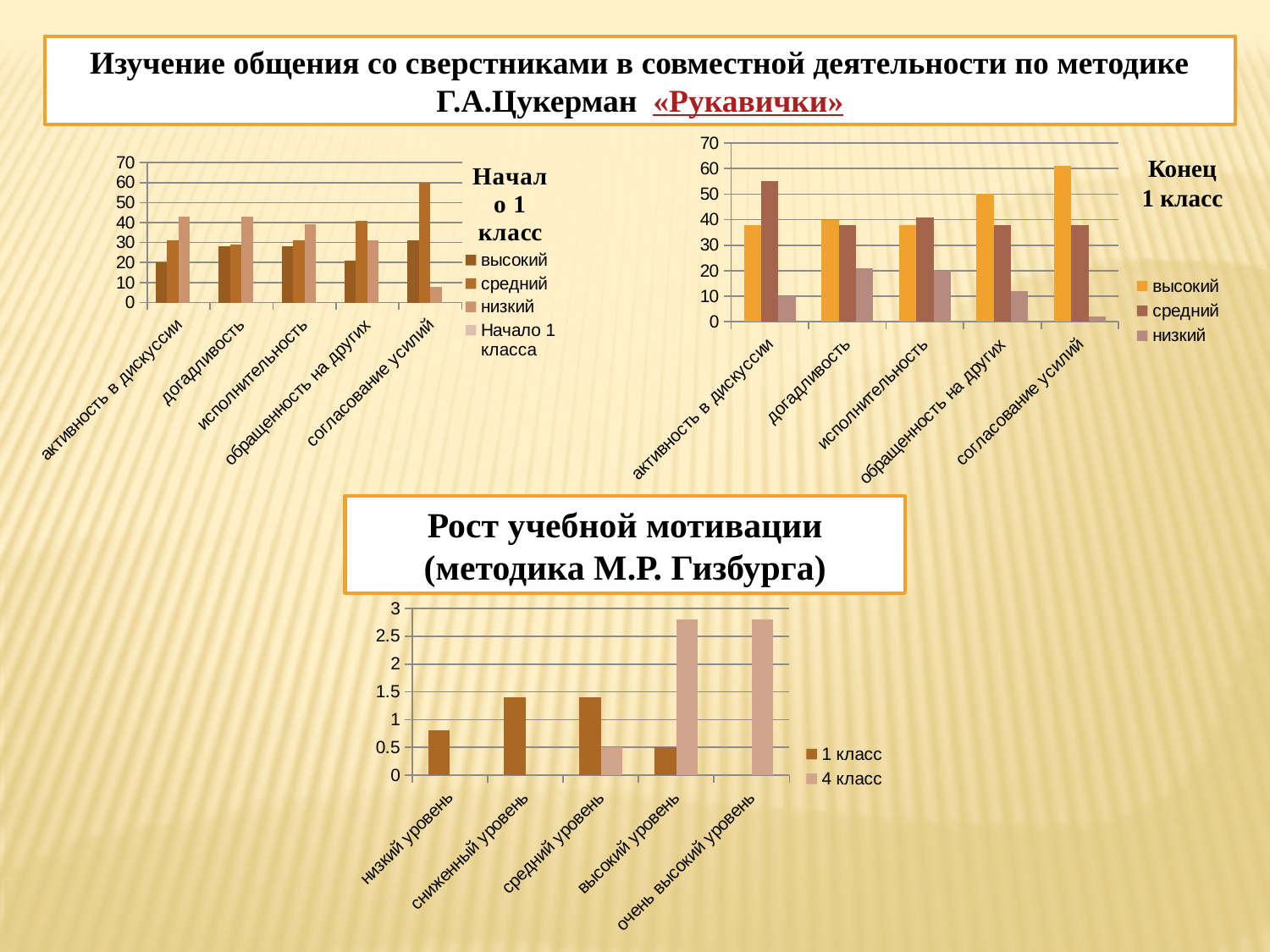

Изучение общения со сверстниками в совместной деятельности по методике Г.А.Цукерман  «Рукавички»

### Chart

| Category | высокий | средний | низкий |
|---|---|---|---|
| активность в дискуссии | 38.0 | 55.0 | 10.0 |
| догадливость | 40.0 | 38.0 | 21.0 |
| исполнительность | 38.0 | 41.0 | 20.0 |
| обращенность на других | 50.0 | 38.0 | 12.0 |
| согласование усилий | 61.0 | 38.0 | 2.0 |

### Chart

| Category | высокий | средний | низкий | Начало 1 класса |
|---|---|---|---|---|
| активность в дискуссии | 20.0 | 31.0 | 43.0 | None |
| догадливость | 28.0 | 29.0 | 43.0 | None |
| исполнительность | 28.0 | 31.0 | 39.0 | None |
| обращенность на других | 21.0 | 41.0 | 31.0 | None |
| согласование усилий | 31.0 | 60.0 | 8.0 | None |
Конец
1 класс
Рост учебной мотивации (методика М.Р. Гизбурга)

### Chart

| Category | 1 класс | 4 класс |
|---|---|---|
| низкий уровень | 0.8 | 0.0 |
| сниженный уровень | 1.4 | 0.0 |
| средний уровень | 1.4 | 0.5 |
| высокий уровень | 0.5 | 2.8 |
| очень высокий уровень | 0.0 | 2.8 |